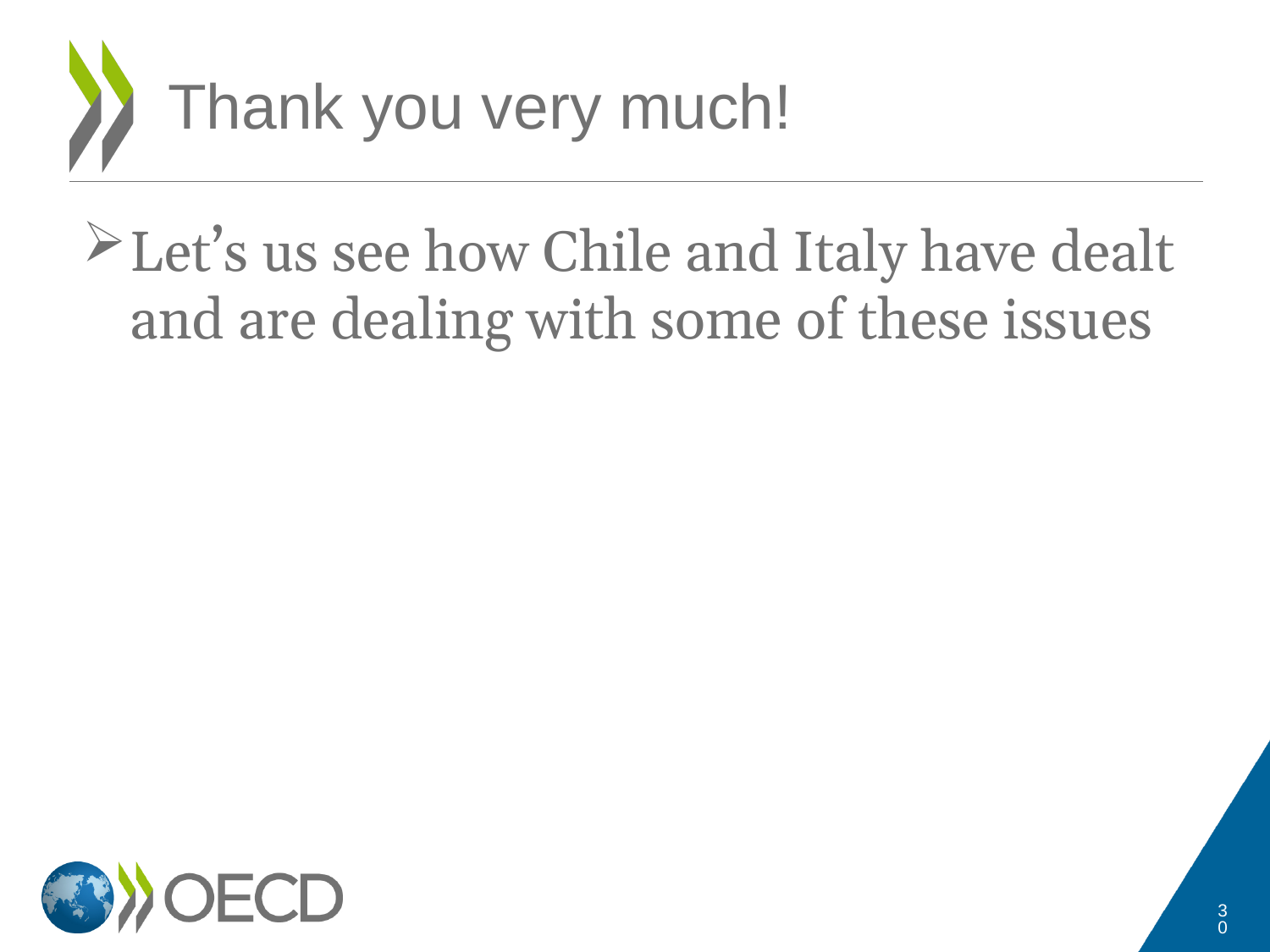

# Thank you very much!
Let’s us see how Chile and Italy have dealt and are dealing with some of these issues

30